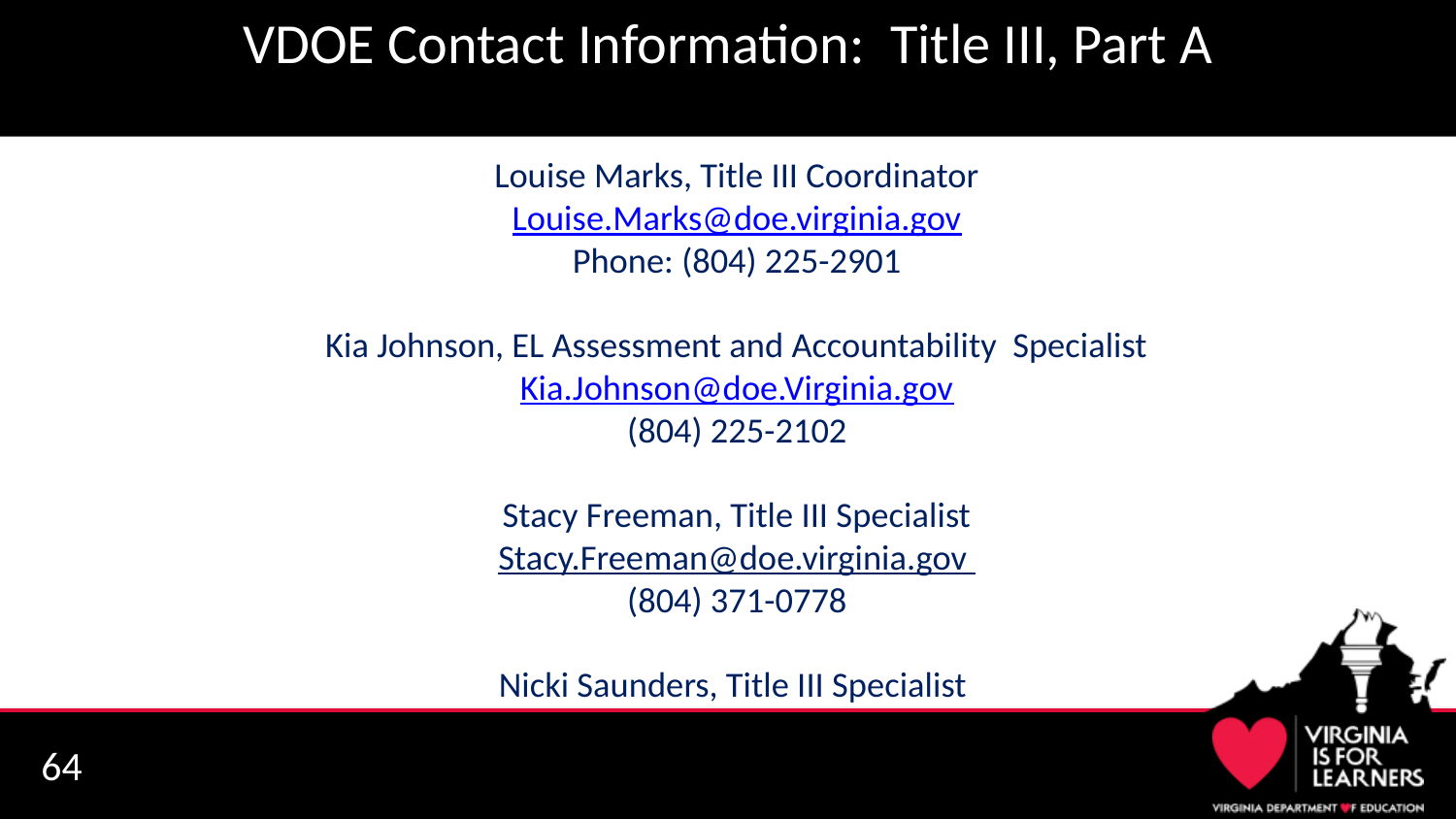

# VDOE Contact Information:  Title III, Part A
Louise Marks, Title III Coordinator
Louise.Marks@doe.virginia.gov
Phone: (804) 225-2901

Kia Johnson, EL Assessment and Accountability  Specialist
Kia.Johnson@doe.Virginia.gov
(804) 225-2102

Stacy Freeman, Title III Specialist
Stacy.Freeman@doe.virginia.gov
(804) 371-0778

Nicki Saunders, Title III Specialist